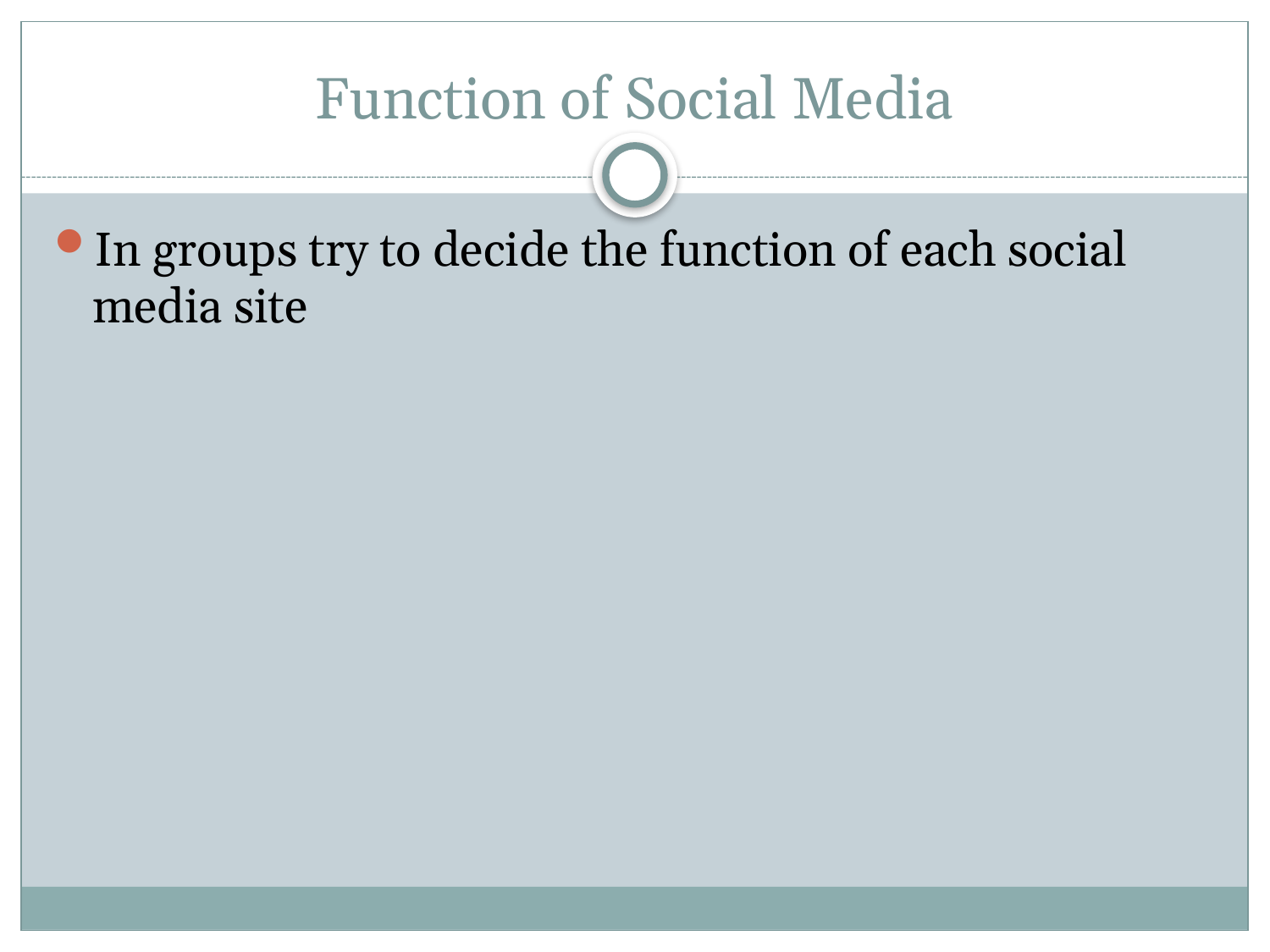

# Function of Social Media
In groups try to decide the function of each social media site